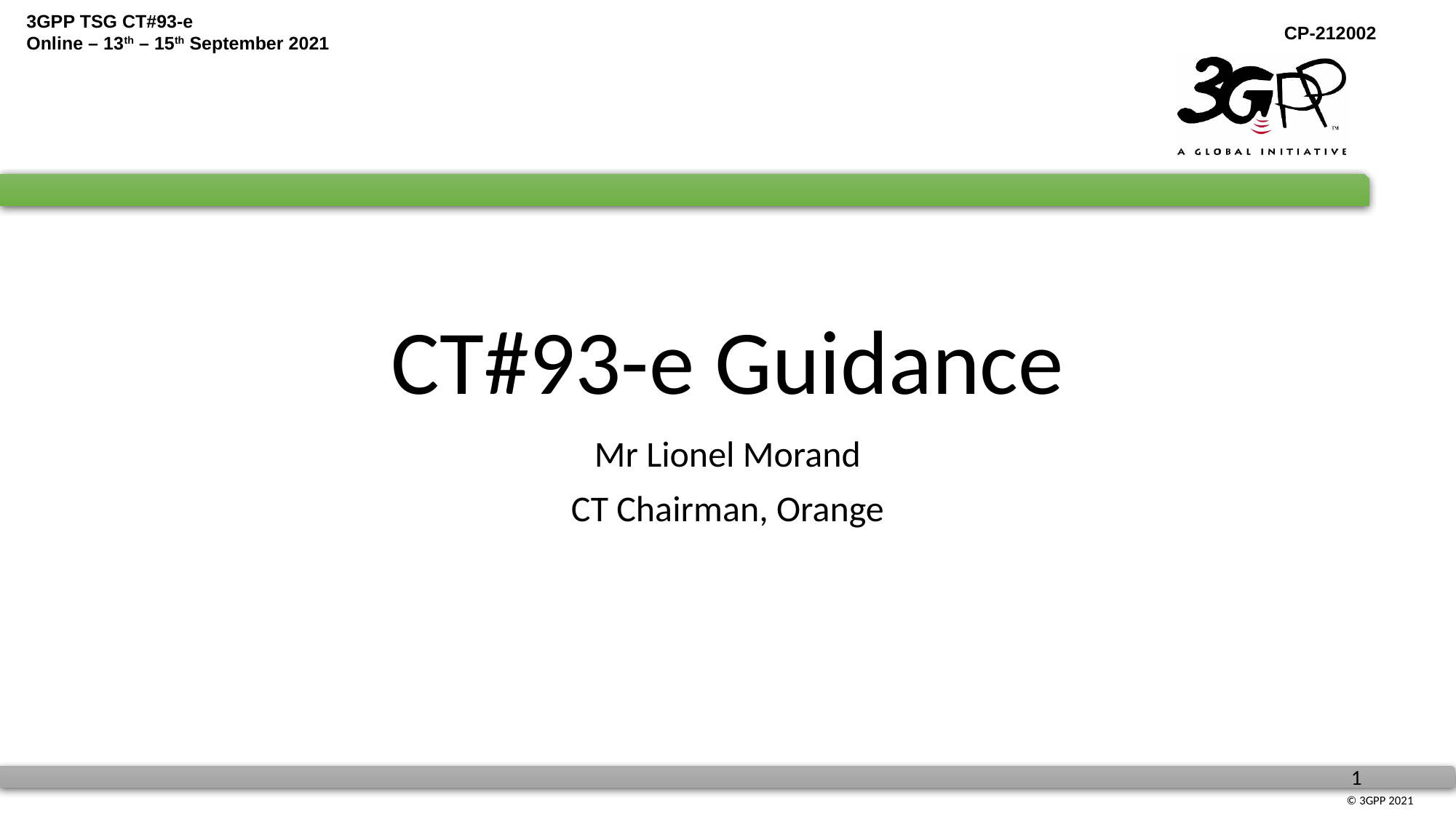

# CT#93-e Guidance
Mr Lionel Morand
CT Chairman, Orange